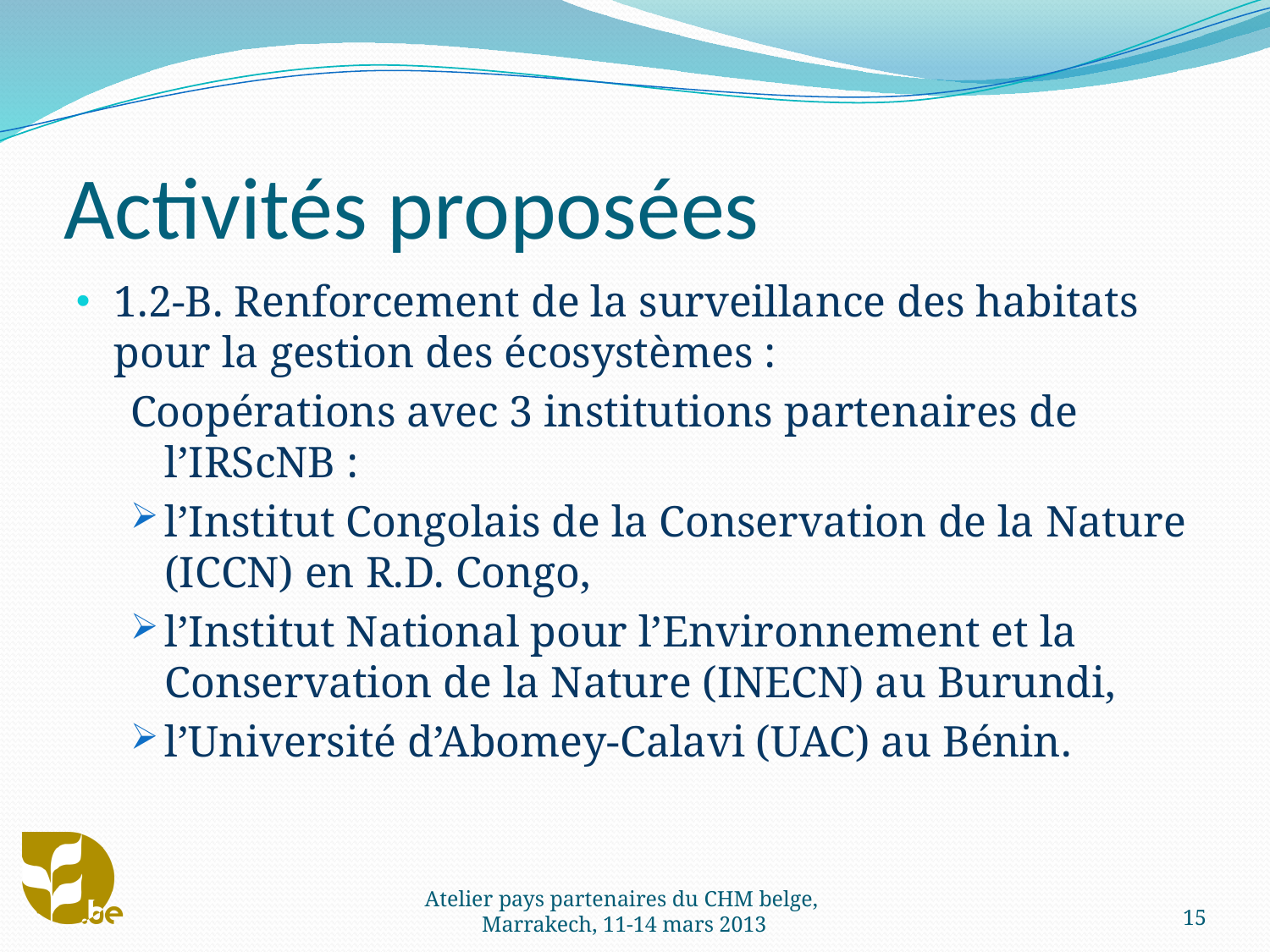

# Activités proposées
1.2-B. Renforcement de la surveillance des habitats pour la gestion des écosystèmes :
Coopérations avec 3 institutions partenaires de l’IRScNB :
l’Institut Congolais de la Conservation de la Nature (ICCN) en R.D. Congo,
l’Institut National pour l’Environnement et la Conservation de la Nature (INECN) au Burundi,
l’Université d’Abomey-Calavi (UAC) au Bénin.

15